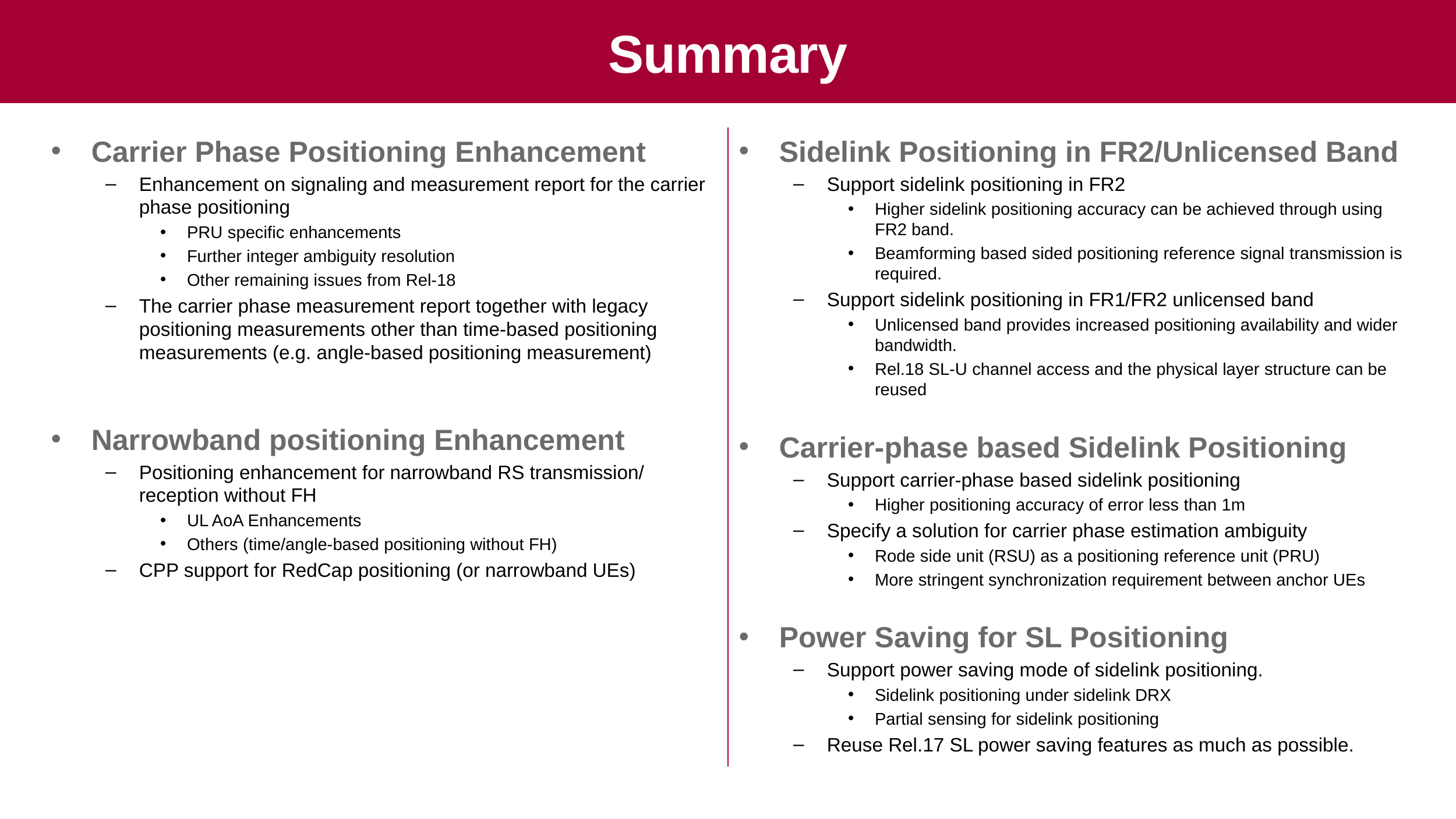

# Summary
Carrier Phase Positioning Enhancement
Enhancement on signaling and measurement report for the carrier phase positioning
PRU specific enhancements
Further integer ambiguity resolution
Other remaining issues from Rel-18
The carrier phase measurement report together with legacy positioning measurements other than time-based positioning measurements (e.g. angle-based positioning measurement)

Narrowband positioning Enhancement
Positioning enhancement for narrowband RS transmission/reception without FH
UL AoA Enhancements
Others (time/angle-based positioning without FH)
CPP support for RedCap positioning (or narrowband UEs)

Sidelink Positioning in FR2/Unlicensed Band
Support sidelink positioning in FR2
Higher sidelink positioning accuracy can be achieved through using FR2 band.
Beamforming based sided positioning reference signal transmission is required.
Support sidelink positioning in FR1/FR2 unlicensed band
Unlicensed band provides increased positioning availability and wider bandwidth.
Rel.18 SL-U channel access and the physical layer structure can be reused

Carrier-phase based Sidelink Positioning
Support carrier-phase based sidelink positioning
Higher positioning accuracy of error less than 1m
Specify a solution for carrier phase estimation ambiguity
Rode side unit (RSU) as a positioning reference unit (PRU)
More stringent synchronization requirement between anchor UEs

Power Saving for SL Positioning
Support power saving mode of sidelink positioning.
Sidelink positioning under sidelink DRX
Partial sensing for sidelink positioning
Reuse Rel.17 SL power saving features as much as possible.